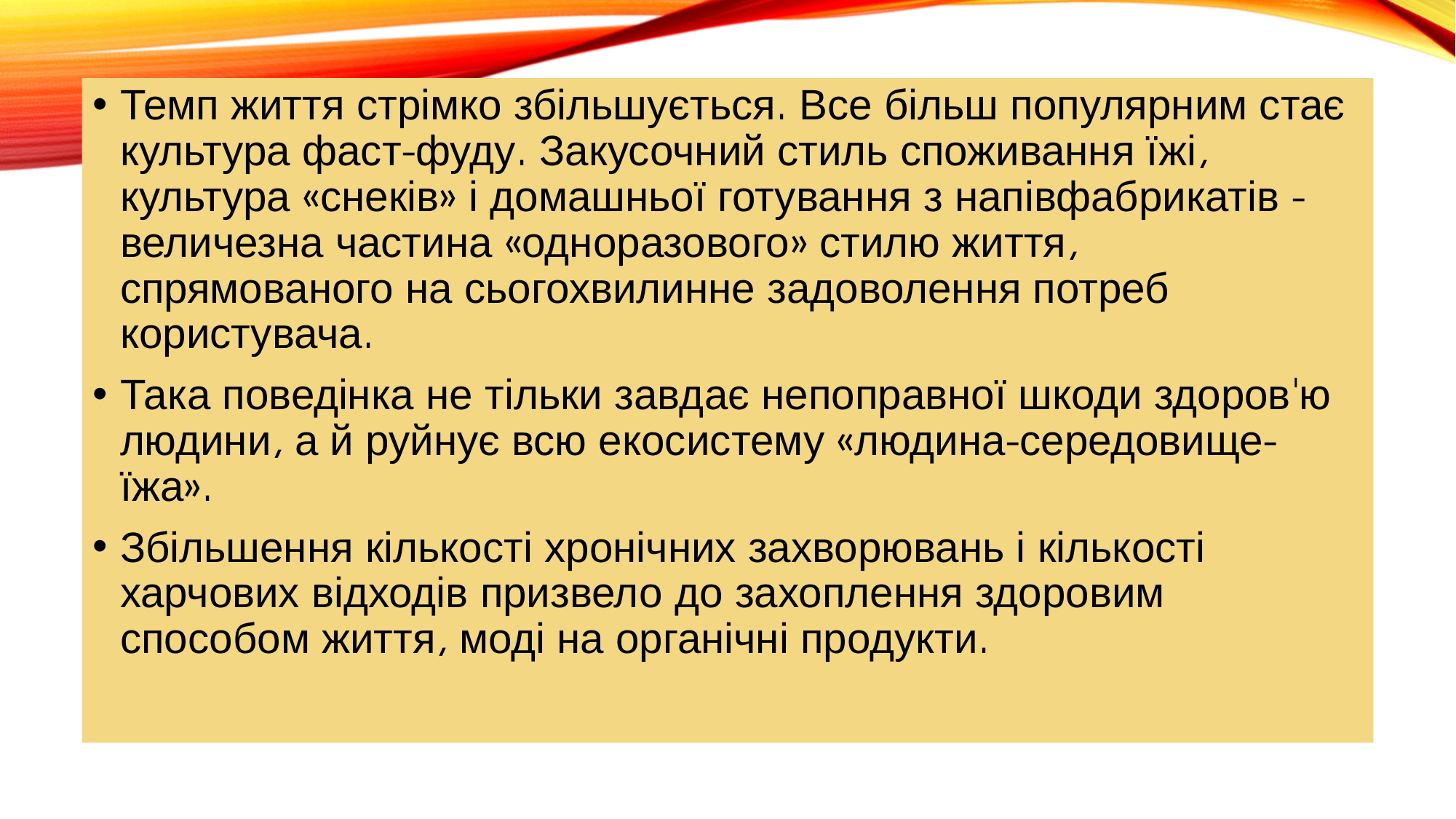

Темп життя стрімко збільшується. Все більш популярним стає культура фаст-фуду. Закусочний стиль споживання їжі, культура «снеків» і домашньої готування з напівфабрикатів - величезна частина «одноразового» стилю життя, спрямованого на сьогохвилинне задоволення потреб користувача.
Така поведінка не тільки завдає непоправної шкоди здоров'ю людини, а й руйнує всю екосистему «людина-середовище-їжа».
Збільшення кількості хронічних захворювань і кількості харчових відходів призвело до захоплення здоровим способом життя, моді на органічні продукти.